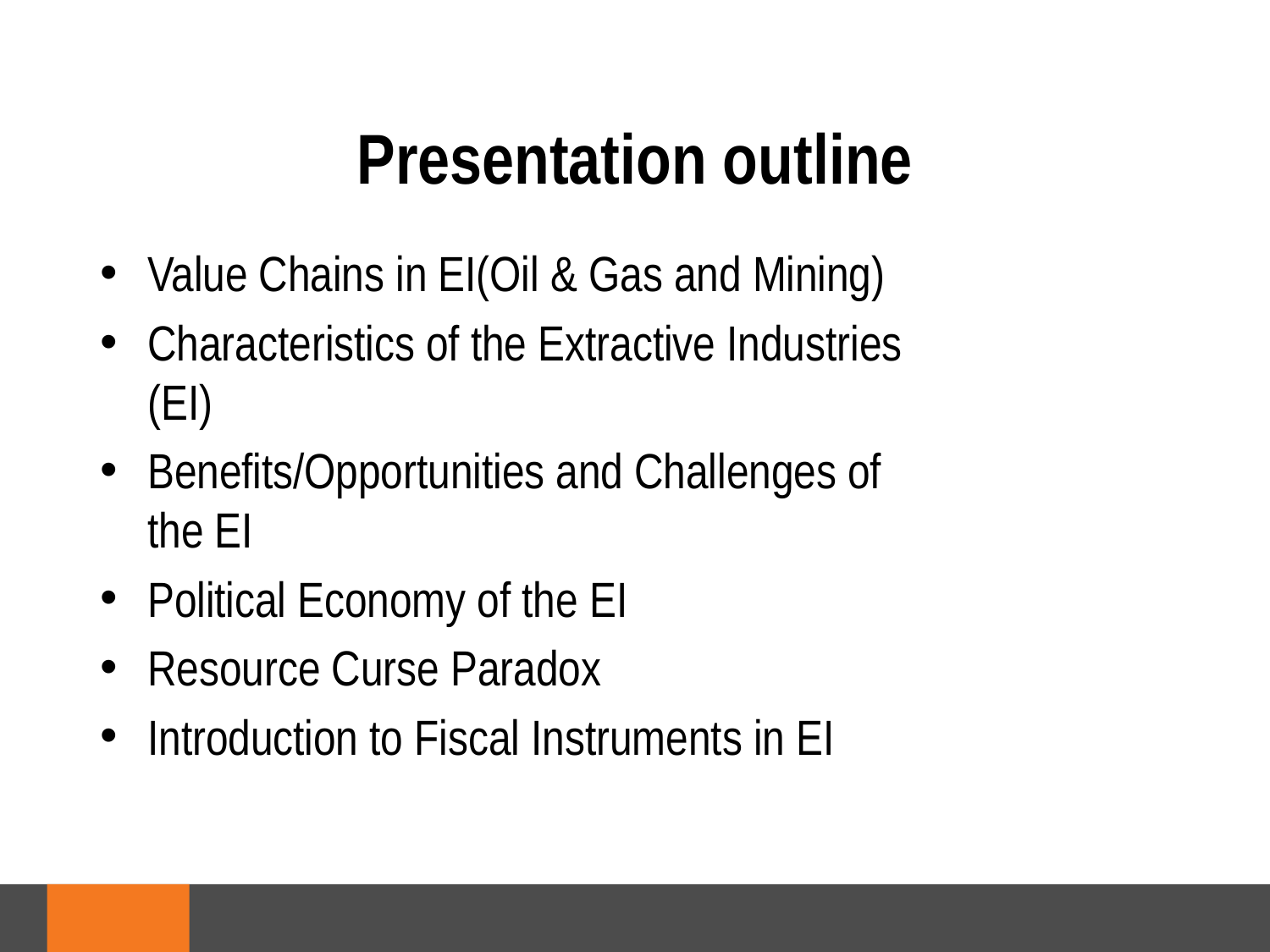

# Presentation outline
Value Chains in EI(Oil & Gas and Mining)
Characteristics of the Extractive Industries (EI)
Benefits/Opportunities and Challenges of the EI
Political Economy of the EI
Resource Curse Paradox
Introduction to Fiscal Instruments in EI